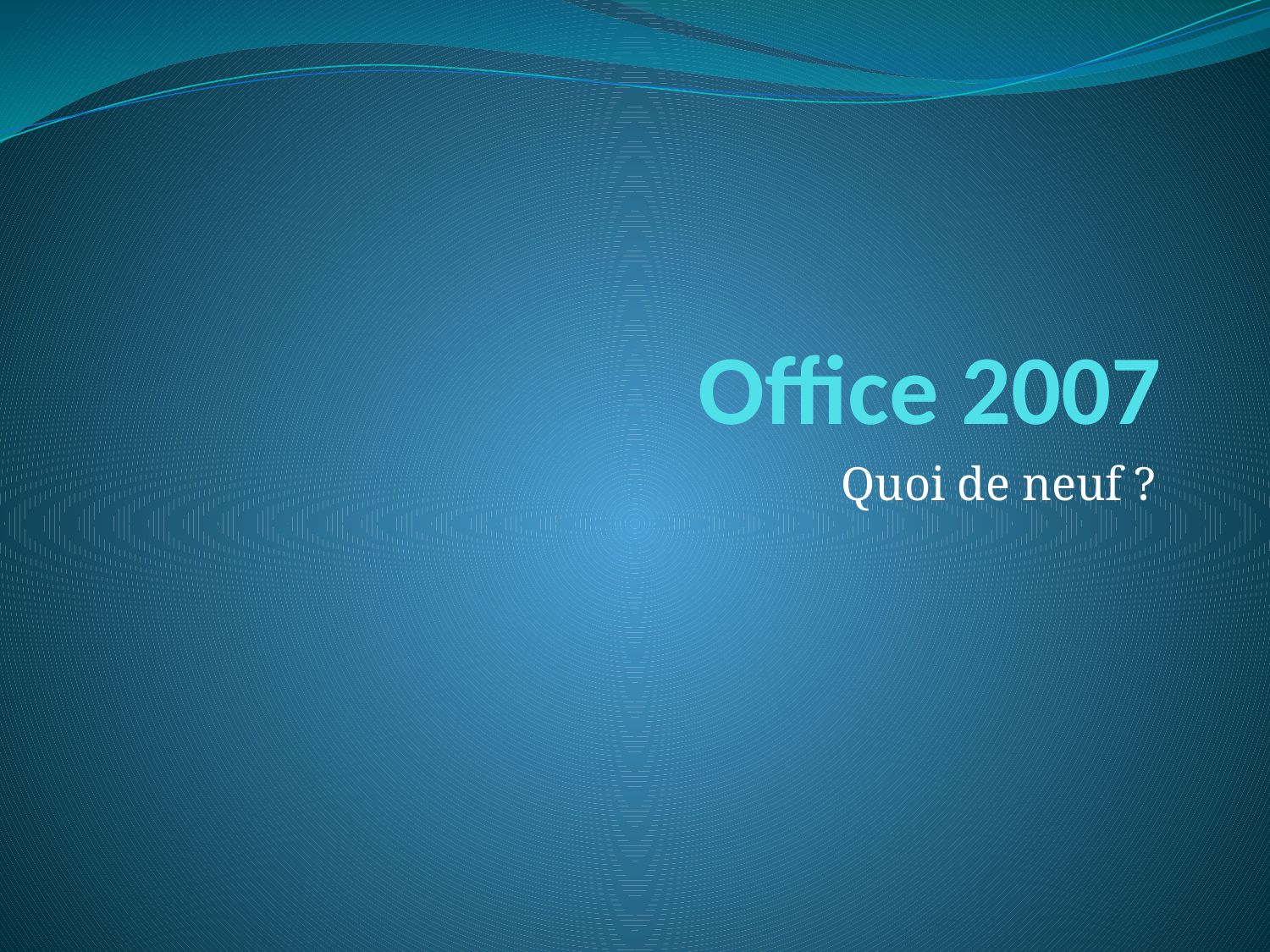

# Office 2007
Quoi de neuf ?